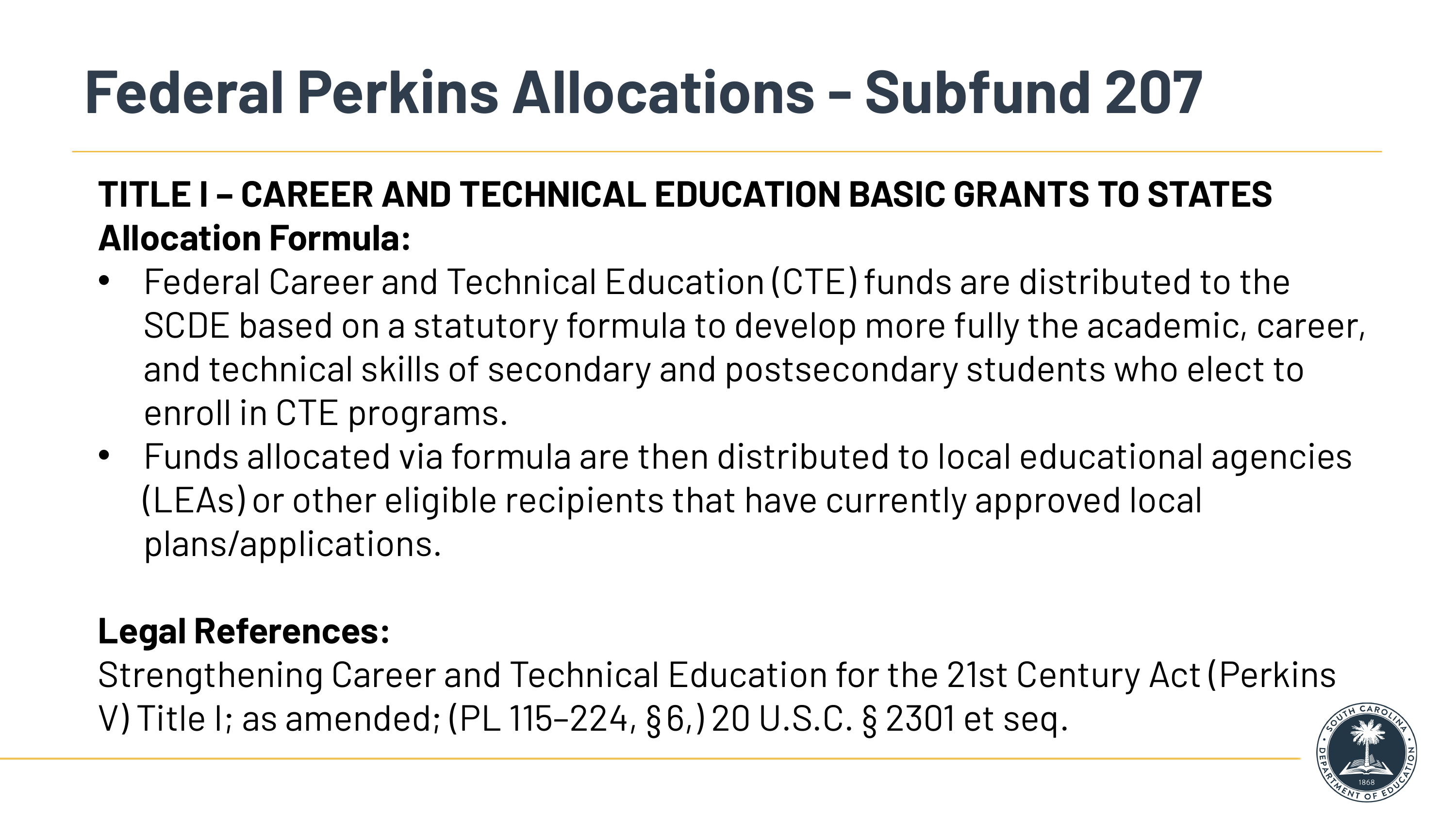

# Federal Perkins Allocations - Subfund 207
TITLE I – CAREER AND TECHNICAL EDUCATION BASIC GRANTS TO STATES
Allocation Formula:
Federal Career and Technical Education (CTE) funds are distributed to the SCDE based on a statutory formula to develop more fully the academic, career, and technical skills of secondary and postsecondary students who elect to enroll in CTE programs.
Funds allocated via formula are then distributed to local educational agencies (LEAs) or other eligible recipients that have currently approved local plans/applications.

Legal References:
Strengthening Career and Technical Education for the 21st Century Act (Perkins V) Title I; as amended; (PL 115–224, § 6,) 20 U.S.C. § 2301 et seq.